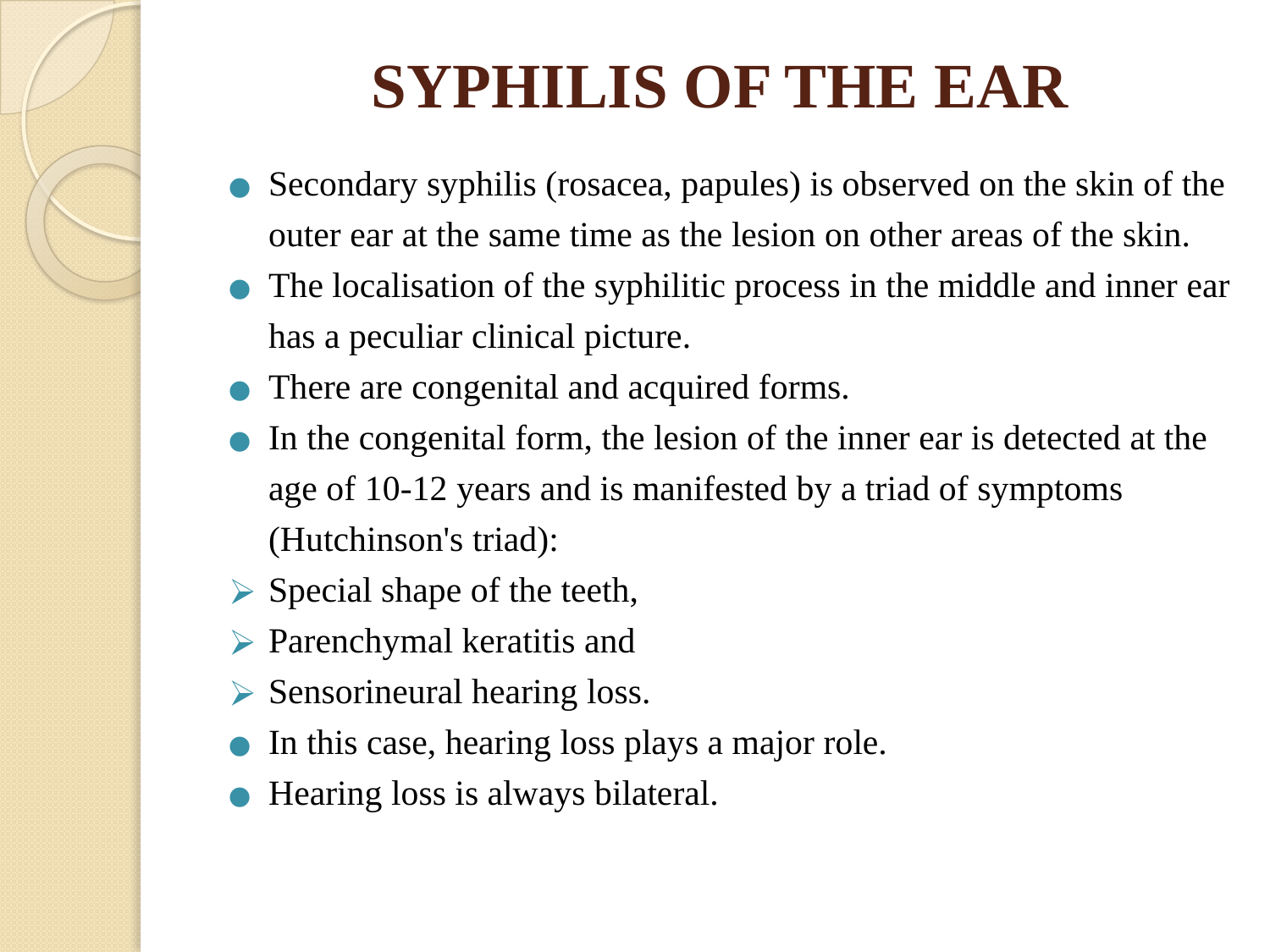

# SYPHILIS OF THE EAR
Secondary syphilis (rosacea, papules) is observed on the skin of the outer ear at the same time as the lesion on other areas of the skin.
The localisation of the syphilitic process in the middle and inner ear has a peculiar clinical picture.
There are congenital and acquired forms.
In the congenital form, the lesion of the inner ear is detected at the age of 10-12 years and is manifested by a triad of symptoms (Hutchinson's triad):
Special shape of the teeth,
Parenchymal keratitis and
Sensorineural hearing loss.
In this case, hearing loss plays a major role.
Hearing loss is always bilateral.